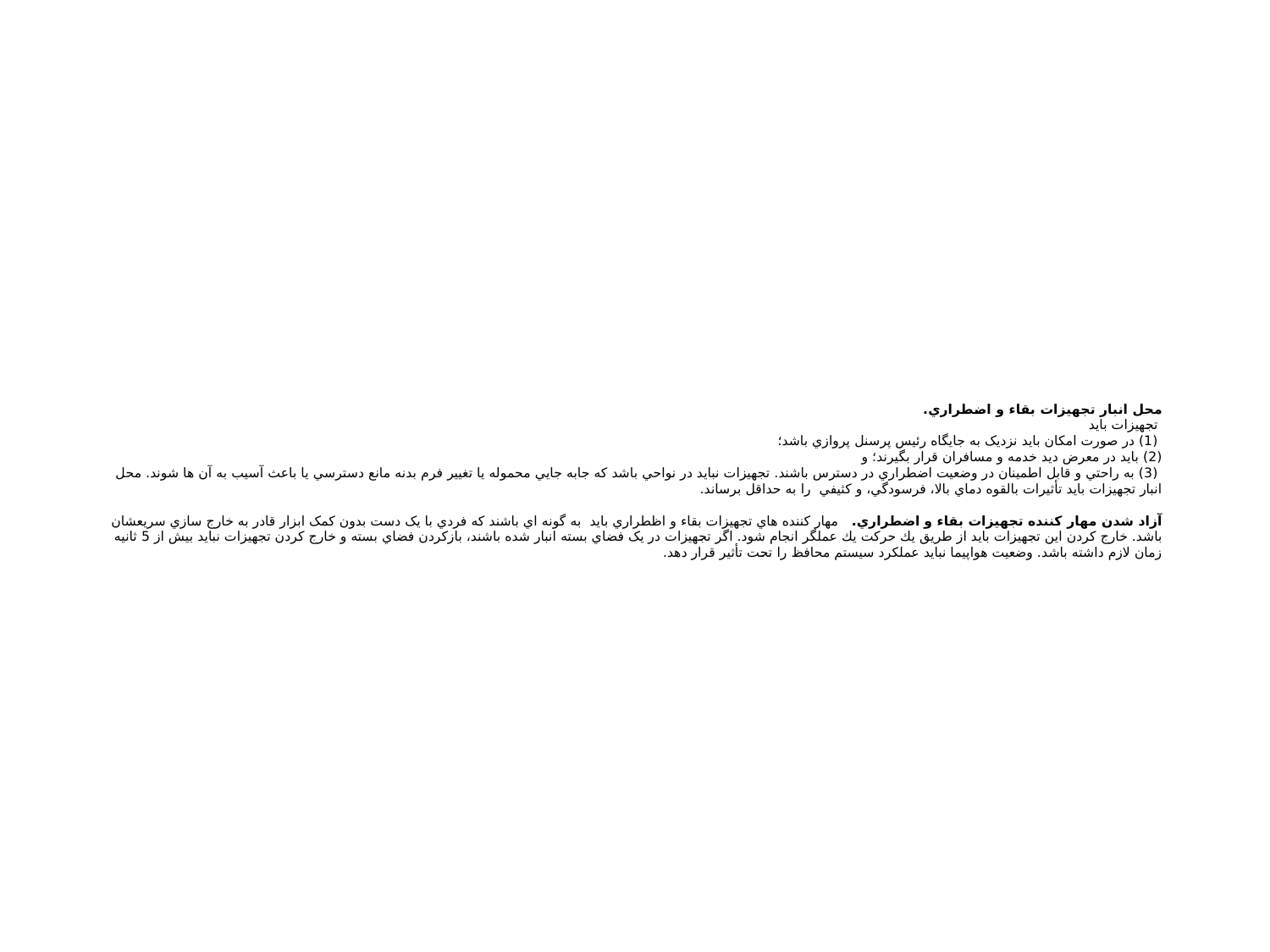

# محل انبار تجهيزات بقاء و اضطراري. تجهيزات بايد (1) در صورت امکان بايد نزديک به جايگاه رئيس پرسنل پروازي باشد؛ (2) بايد در معرض ديد خدمه و مسافران قرار بگيرند؛ و (3) به راحتي و قابل اطمينان در وضعيت اضطراري در دسترس باشند. تجهيزات نبايد در نواحي باشد که جابه جايي محموله يا تغيير فرم بدنه مانع دسترسي يا باعث آسيب به آن ها شوند. محل انبار تجهيزات بايد تأثيرات بالقوه دماي بالا، فرسودگي، و کثيفي  را به حداقل برساند. آزاد شدن مهار كننده تجهيزات بقاء و اضطراري.   مهار كننده هاي تجهيزات بقاء و اظطراري بايد  به گونه اي باشند که فردي با يک دست بدون کمک ابزار قادر به خارج سازي سريعشان باشد. خارج کردن اين تجهيزات بايد از طريق يك حركت يك عملگر انجام شود. اگر تجهيزات در يک فضاي بسته انبار شده باشند، بازکردن فضاي بسته و خارج کردن تجهيزات نبايد بيش از 5 ثانيه زمان لازم داشته باشد. وضعيت هواپيما نبايد عملكرد سيستم محافظ را تحت تأثير قرار دهد.